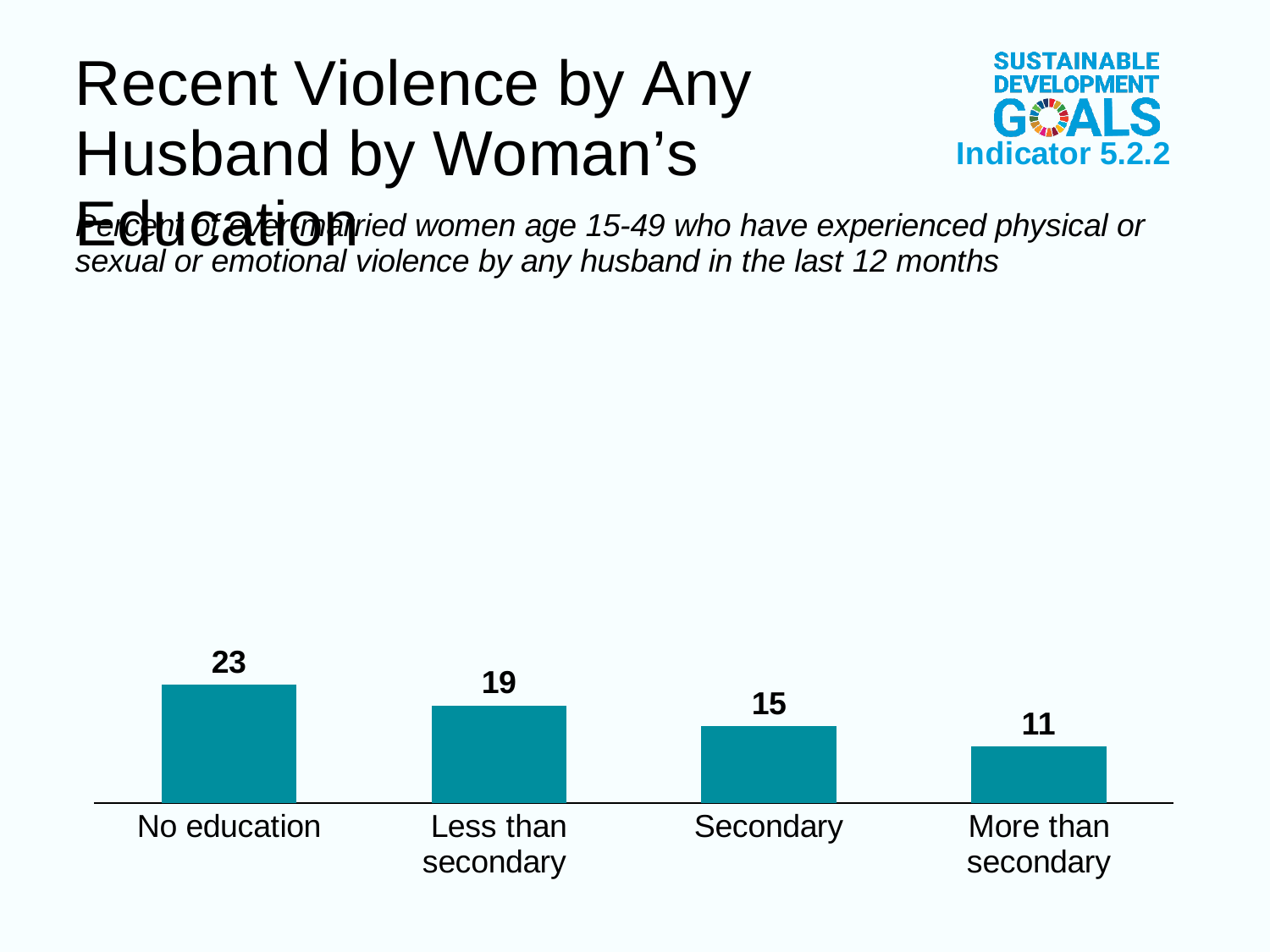

### Chart

| Category | Column1 |
|---|---|
| No education | 23.0 |
| Less than secondary  | 19.0 |
| Secondary | 15.0 |
| More than secondary | 11.0 |